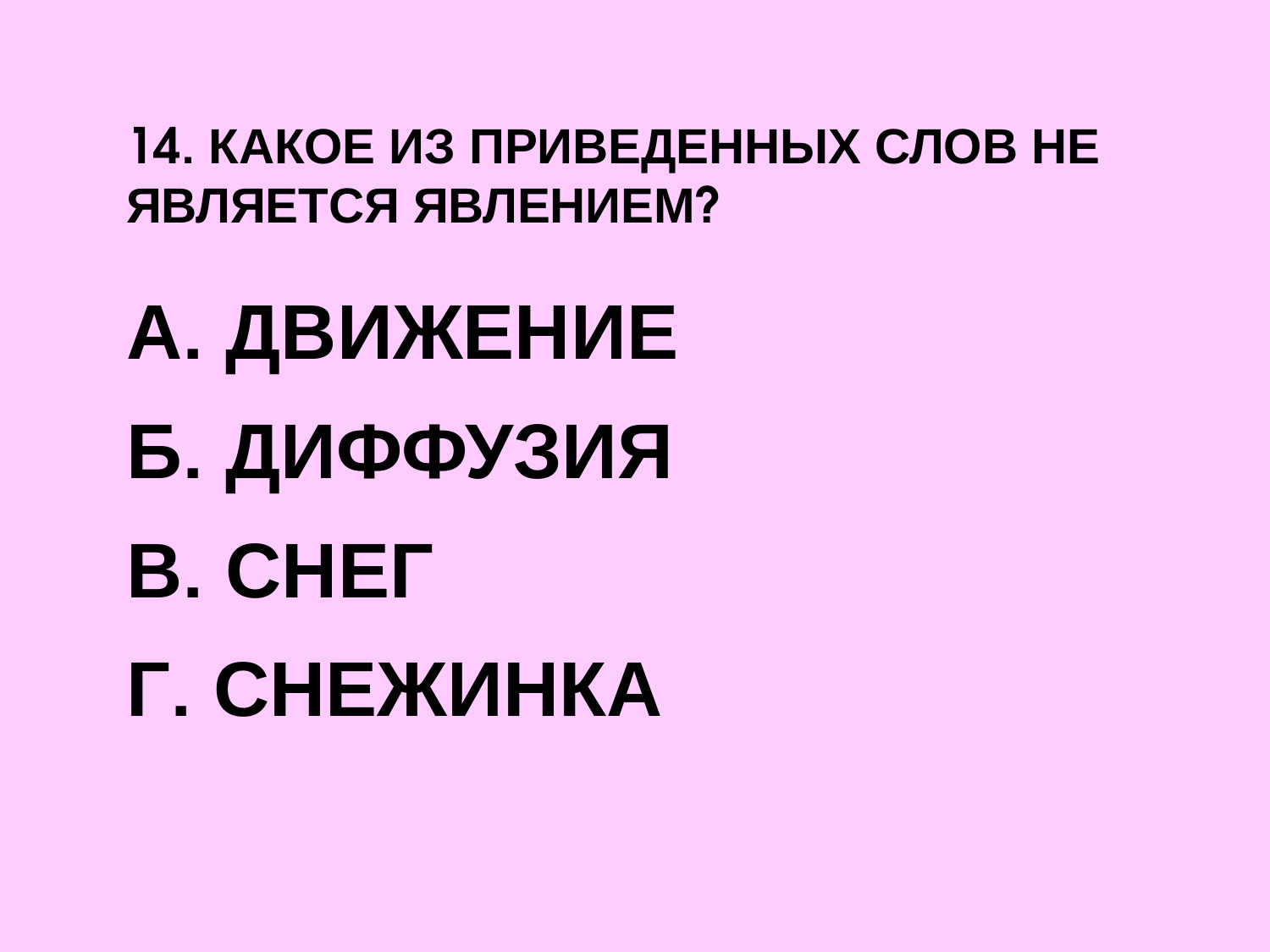

# 14. Какое из приведенных слов не является явлением?
А. движение
Б. диффузия
В. снег
Г. снежинка